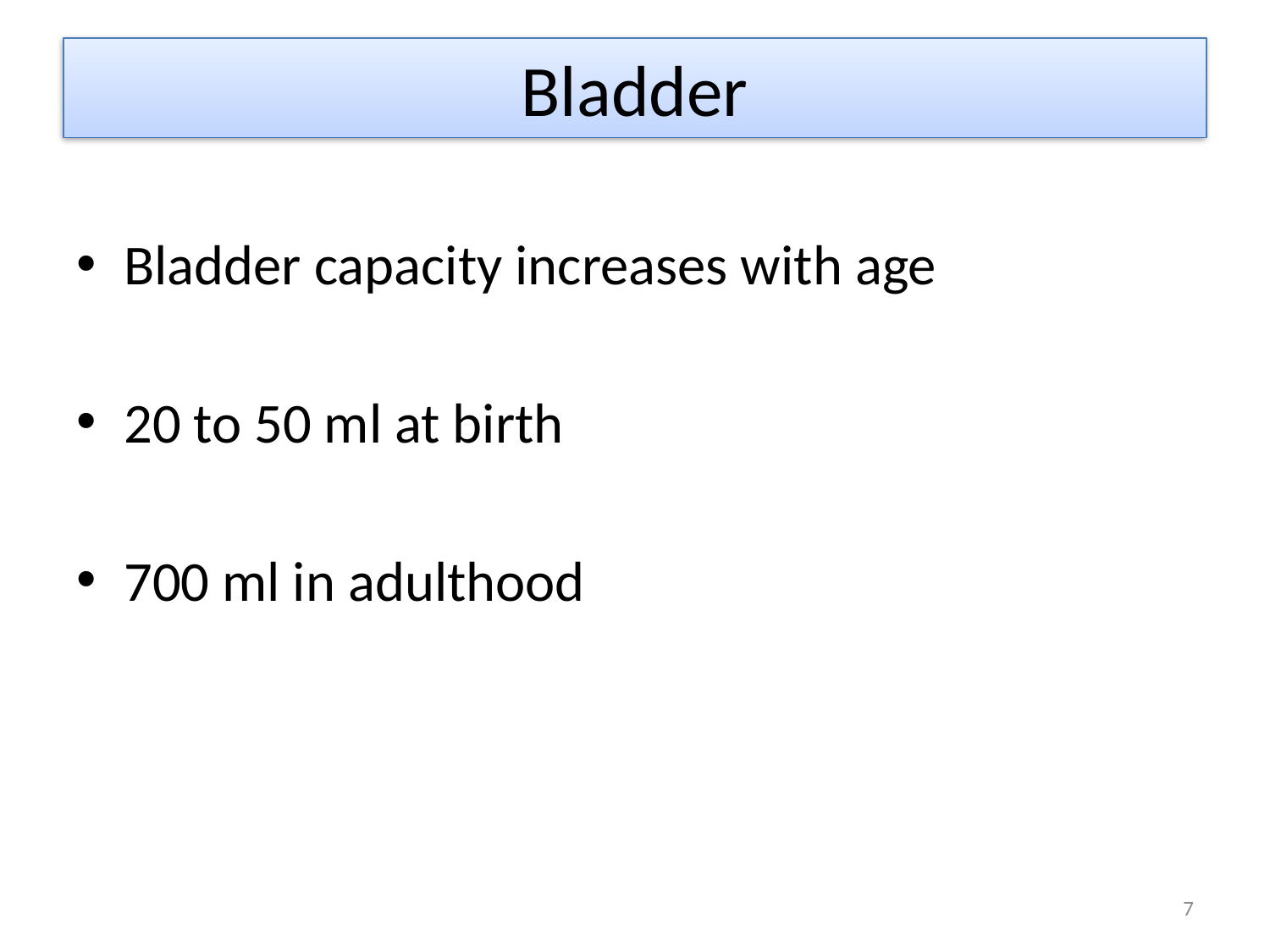

# Bladder
Bladder capacity increases with age

20 to 50 ml at birth

700 ml in adulthood

7